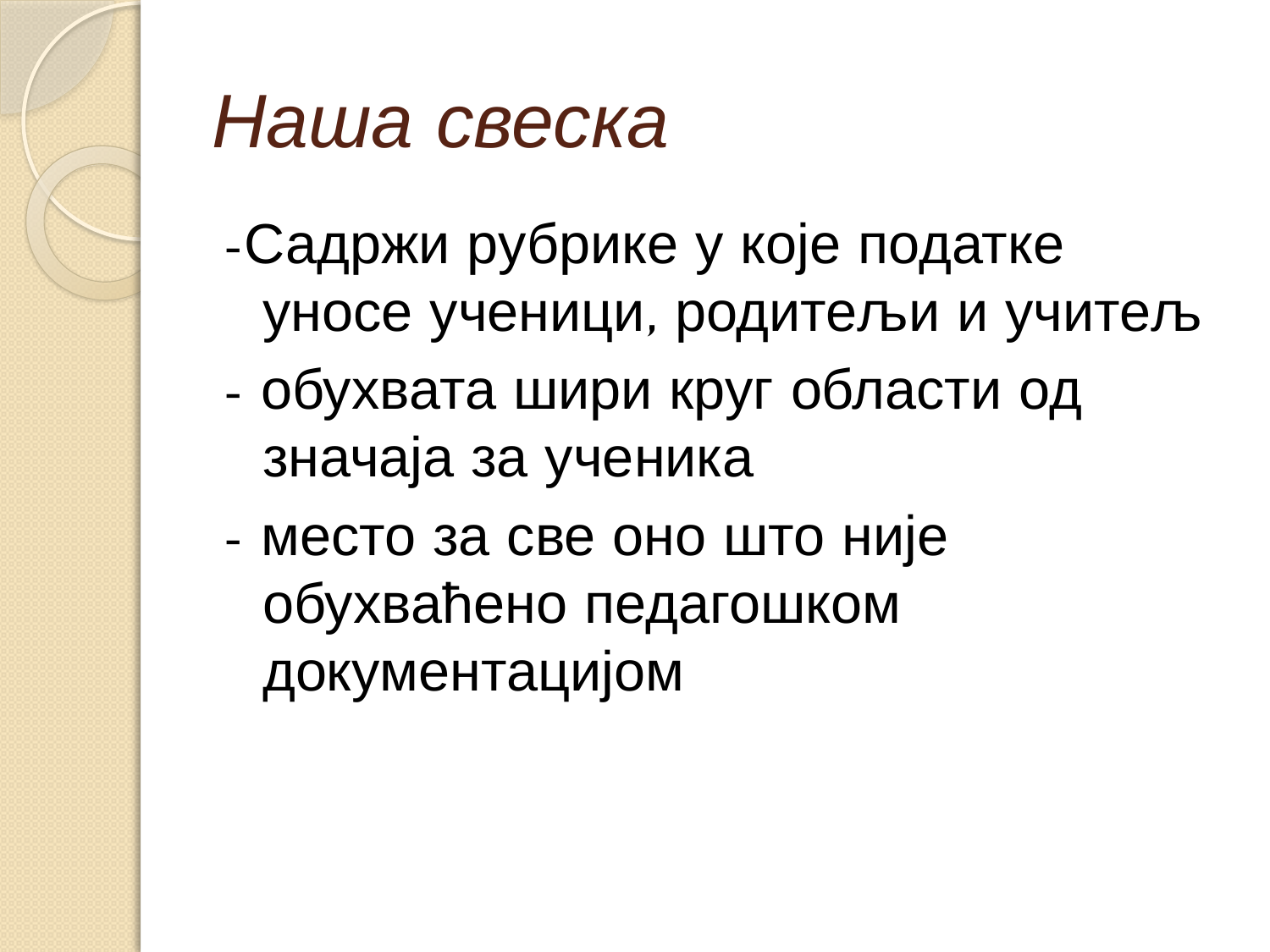

# Наша свеска
-Садржи рубрике у које податке уносе ученици, родитељи и учитељ
- обухвата шири круг области од значаја за ученика
- место за све оно што није обухваћено педагошком документацијом